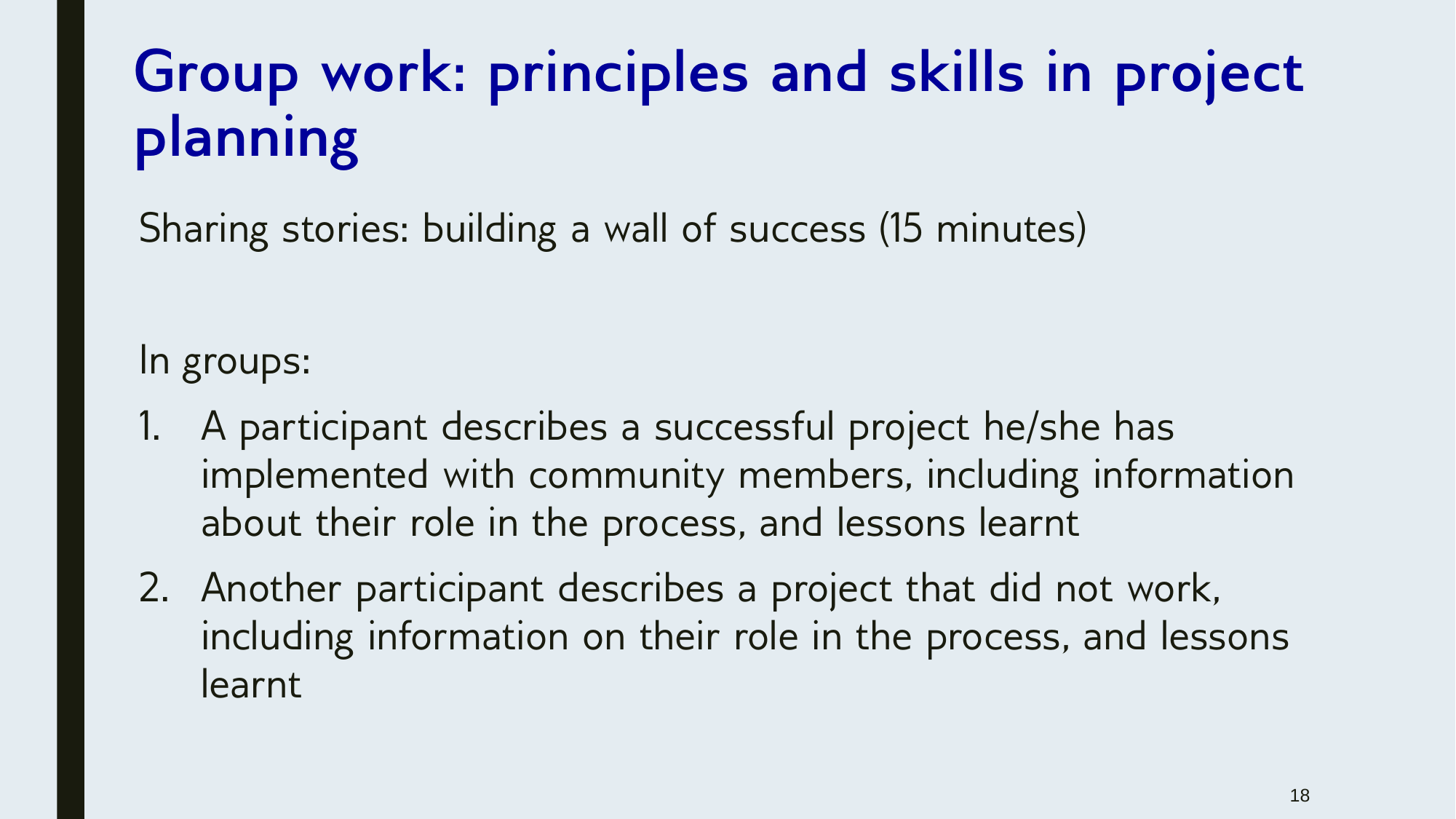

Group work: principles and skills in project planning
Sharing stories: building a wall of success (15 minutes)

In groups:
A participant describes a successful project he/she has implemented with community members, including information about their role in the process, and lessons learnt
Another participant describes a project that did not work, including information on their role in the process, and lessons learnt
18